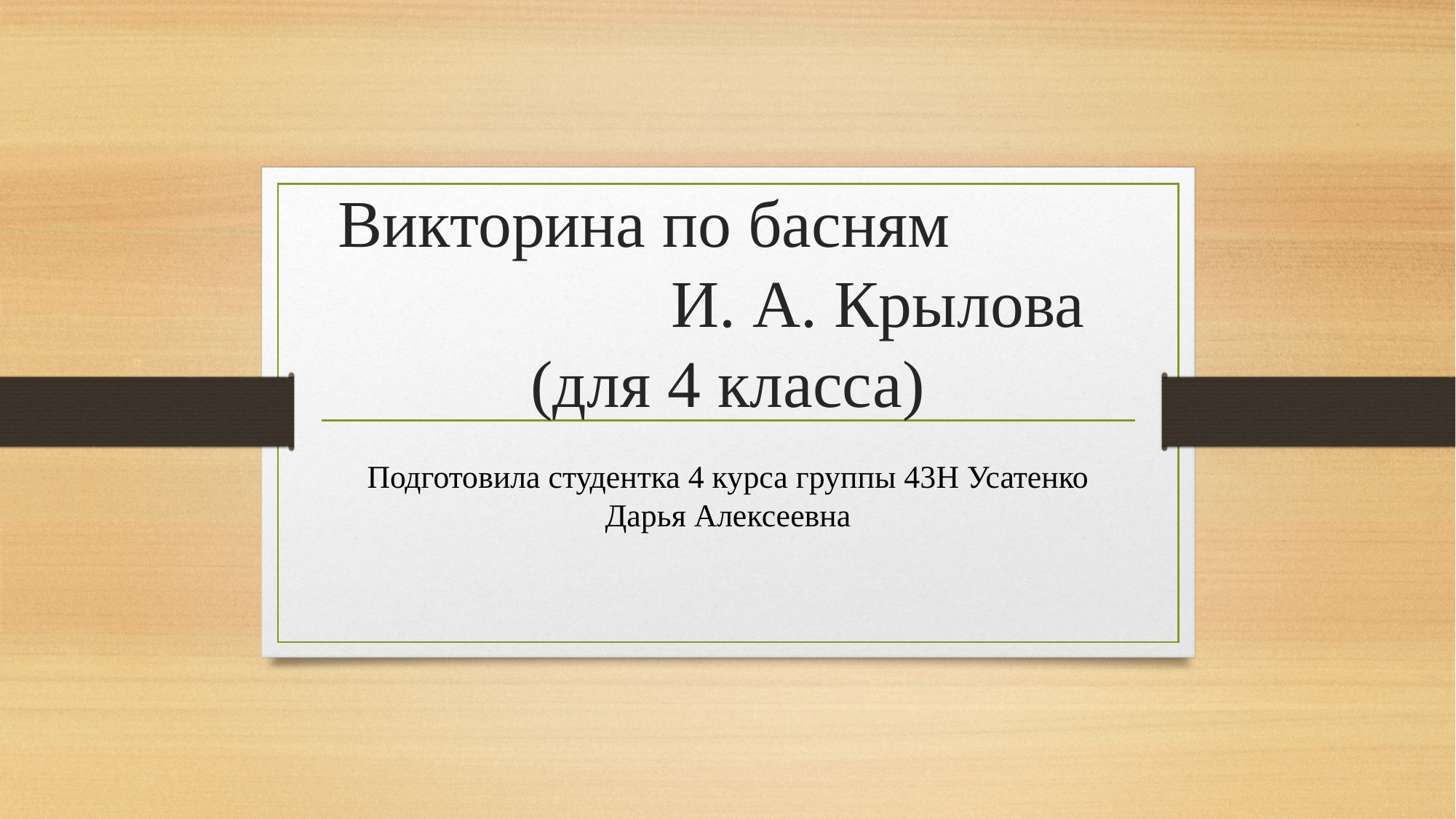

# Викторина по басням                             И. А. Крылова (для 4 класса)
Подготовила студентка 4 курса группы 43Н Усатенко Дарья Алексеевна